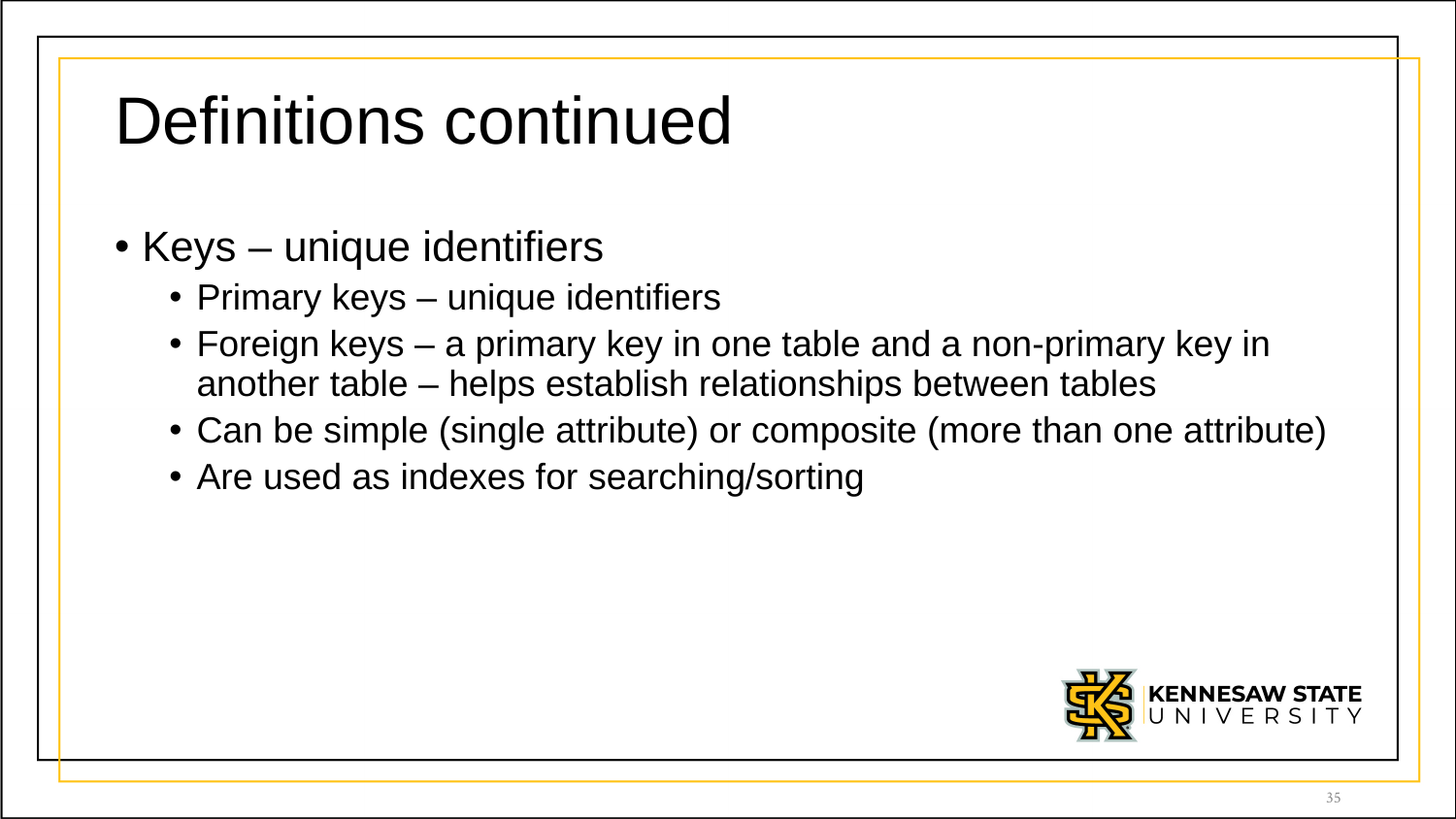

# Definitions continued
Keys – unique identifiers
Primary keys – unique identifiers
Foreign keys – a primary key in one table and a non-primary key in another table – helps establish relationships between tables
Can be simple (single attribute) or composite (more than one attribute)
Are used as indexes for searching/sorting
35